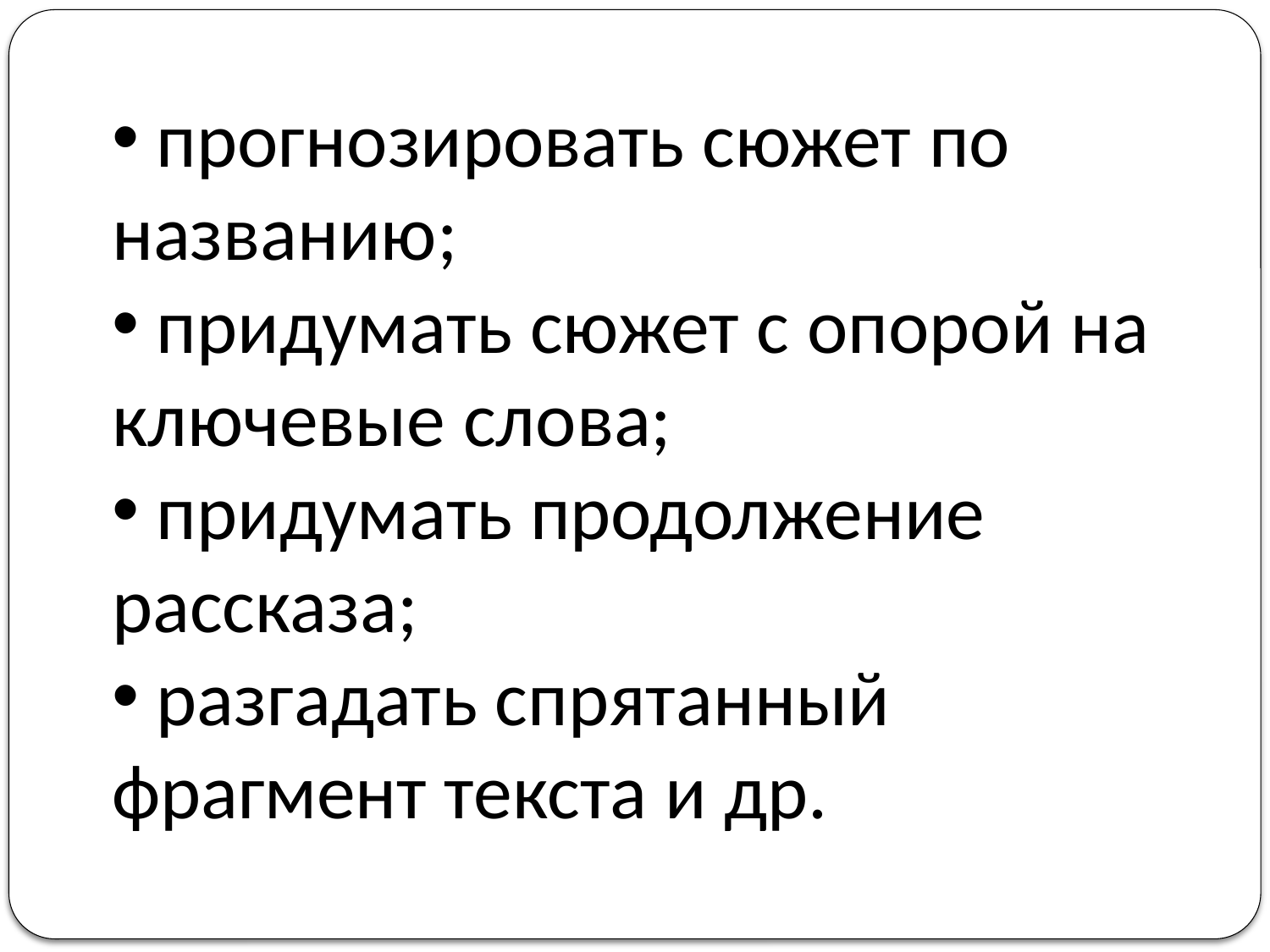

прогнозировать сюжет по названию;
 придумать сюжет с опорой на ключевые слова;
 придумать продолжение рассказа;
 разгадать спрятанный фрагмент текста и др.